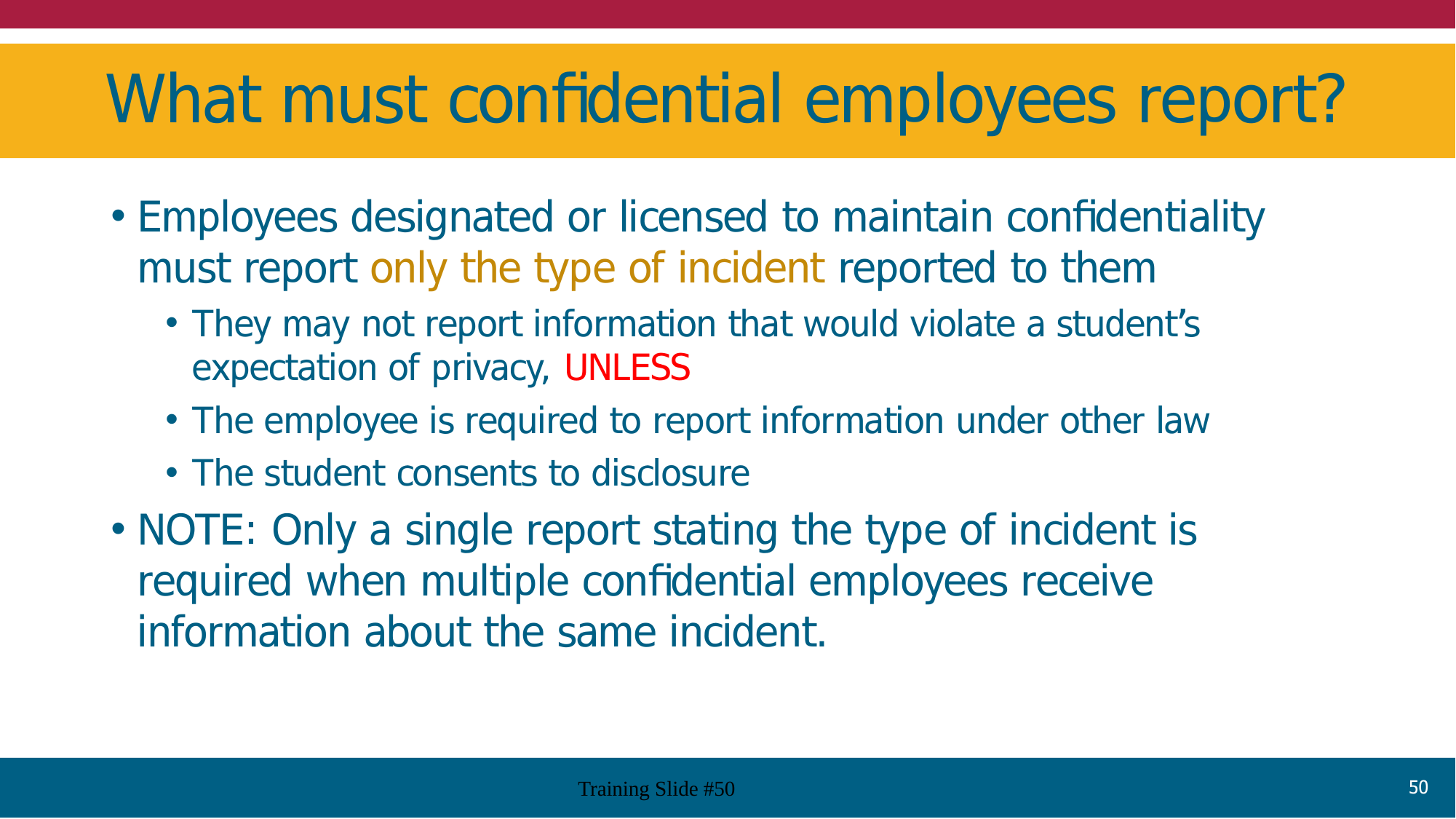

# What must confidential employees report?
Employees designated or licensed to maintain confidentiality must report only the type of incident reported to them
They may not report information that would violate a student’s expectation of privacy, UNLESS
The employee is required to report information under other law
The student consents to disclosure
NOTE: Only a single report stating the type of incident is required when multiple confidential employees receive information about the same incident.

50
Training Slide #50